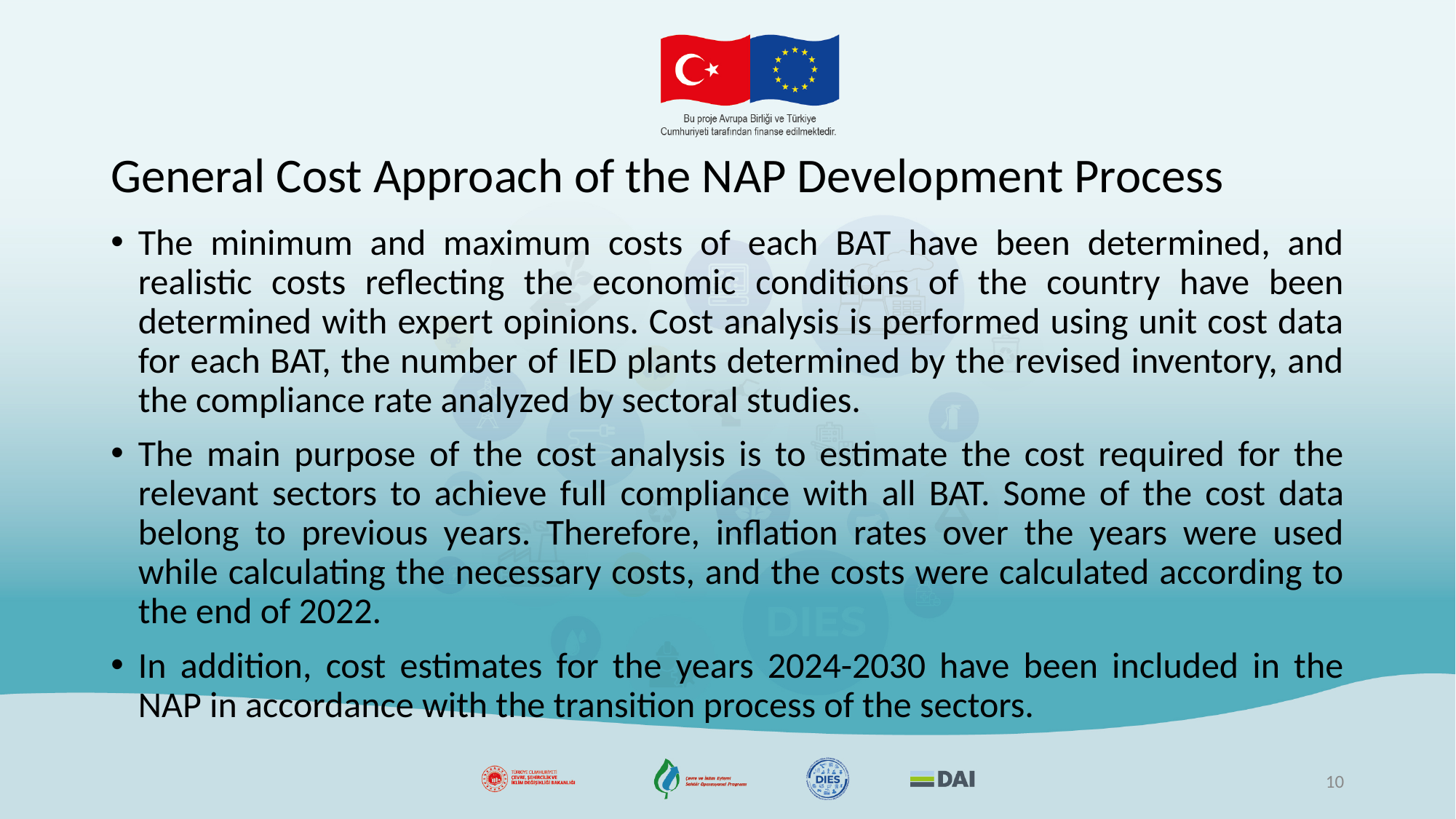

General Cost Approach of the NAP Development Process
The minimum and maximum costs of each BAT have been determined, and realistic costs reflecting the economic conditions of the country have been determined with expert opinions. Cost analysis is performed using unit cost data for each BAT, the number of IED plants determined by the revised inventory, and the compliance rate analyzed by sectoral studies.
The main purpose of the cost analysis is to estimate the cost required for the relevant sectors to achieve full compliance with all BAT. Some of the cost data belong to previous years. Therefore, inflation rates over the years were used while calculating the necessary costs, and the costs were calculated according to the end of 2022.
In addition, cost estimates for the years 2024-2030 have been included in the NAP in accordance with the transition process of the sectors.
10